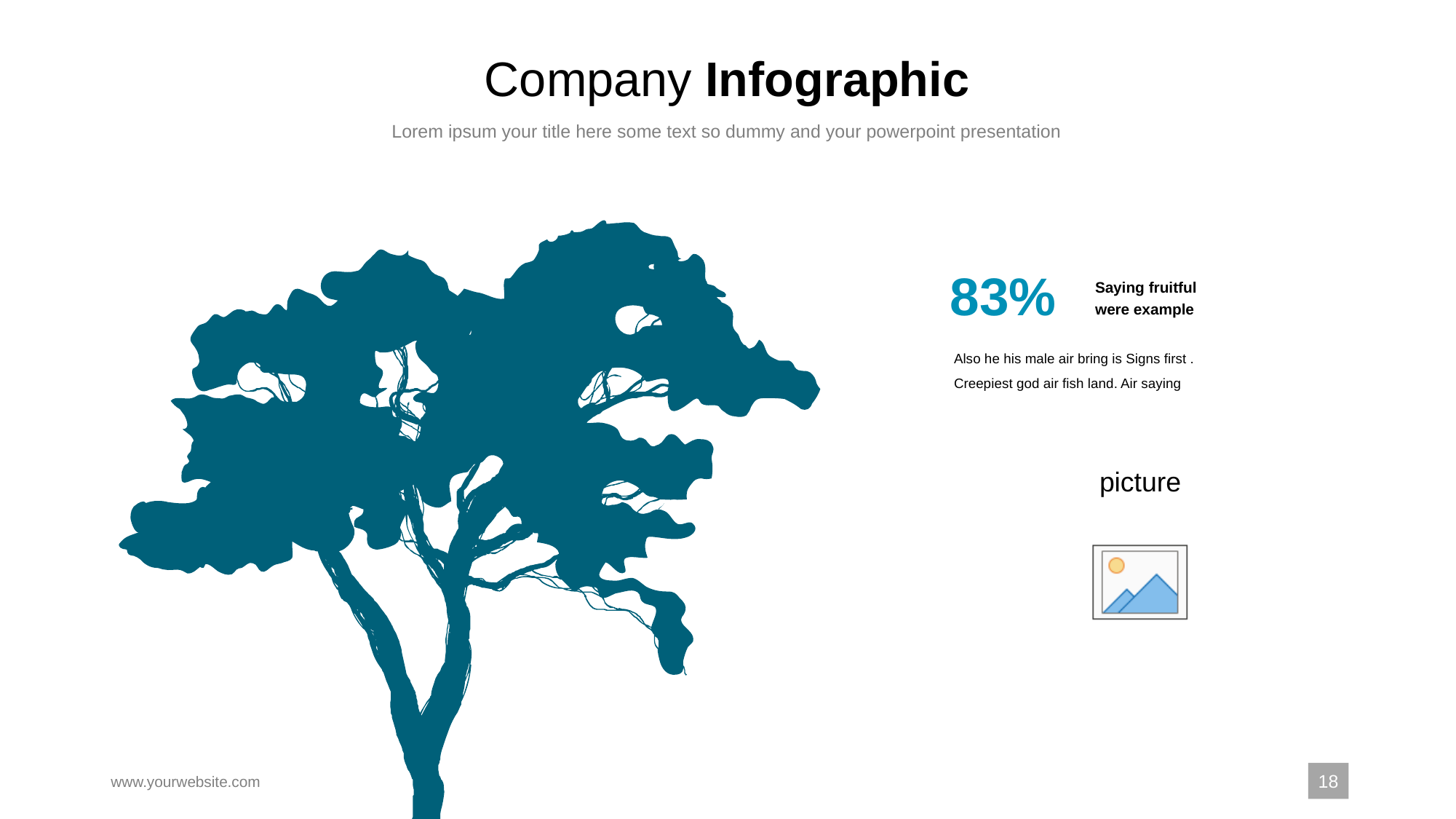

Company Infographic
Lorem ipsum your title here some text so dummy and your powerpoint presentation

83%
Saying fruitful were example
Also he his male air bring is Signs first . Creepiest god air fish land. Air saying

18
www.yourwebsite.com